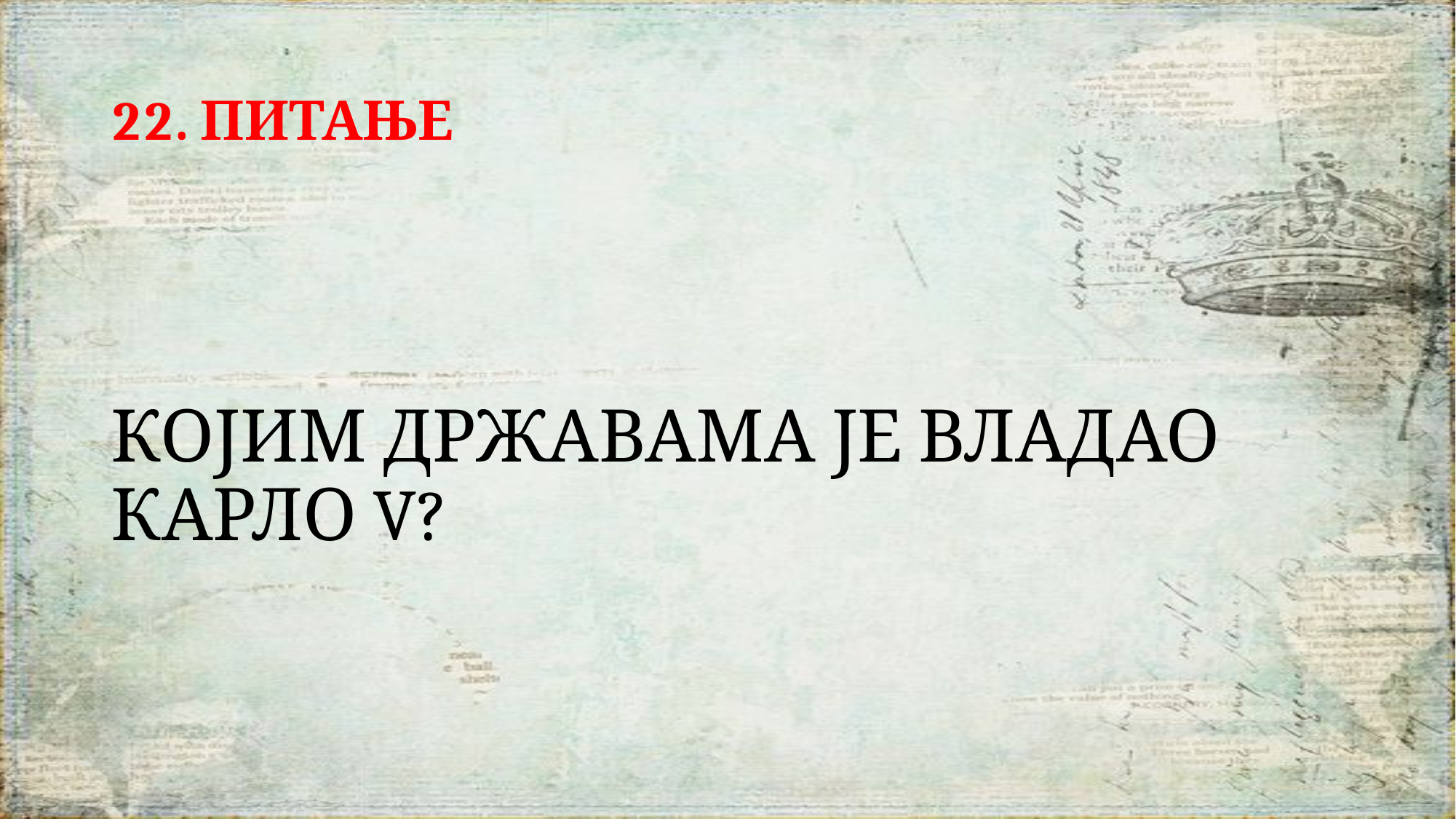

# 22. ПИТАЊЕ
КОЈИМ ДРЖАВАМА ЈЕ ВЛАДАО КАРЛО V?